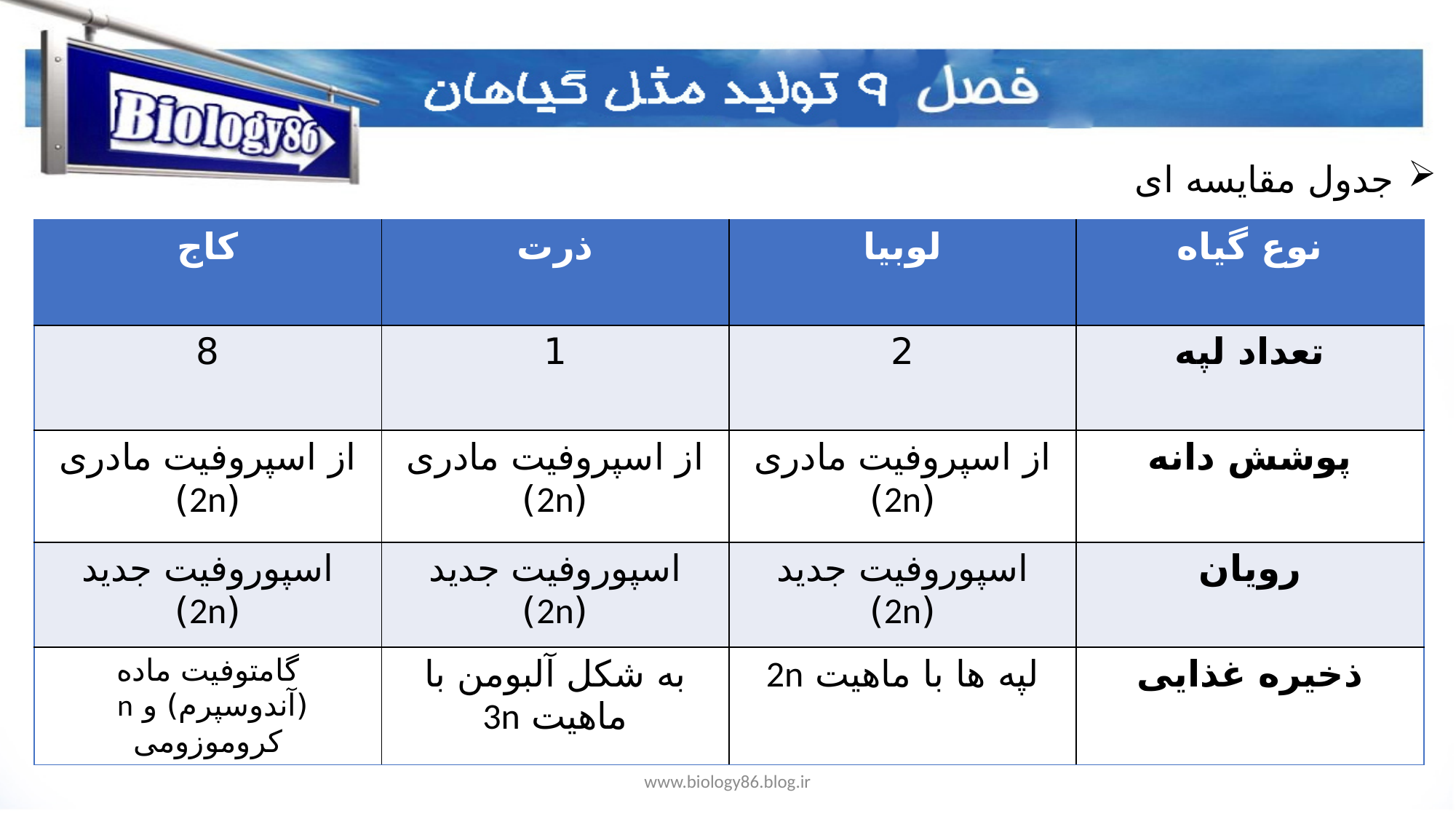

جدول مقایسه ای
| کاج | ذرت | لوبیا | نوع گیاه |
| --- | --- | --- | --- |
| 8 | 1 | 2 | تعداد لپه |
| از اسپروفیت مادری (2n) | از اسپروفیت مادری (2n) | از اسپروفیت مادری (2n) | پوشش دانه |
| اسپوروفیت جدید (2n) | اسپوروفیت جدید (2n) | اسپوروفیت جدید (2n) | رویان |
| گامتوفیت ماده (آندوسپرم) و n کروموزومی | به شکل آلبومن با ماهیت 3n | لپه ها با ماهیت 2n | ذخیره غذایی |
www.biology86.blog.ir